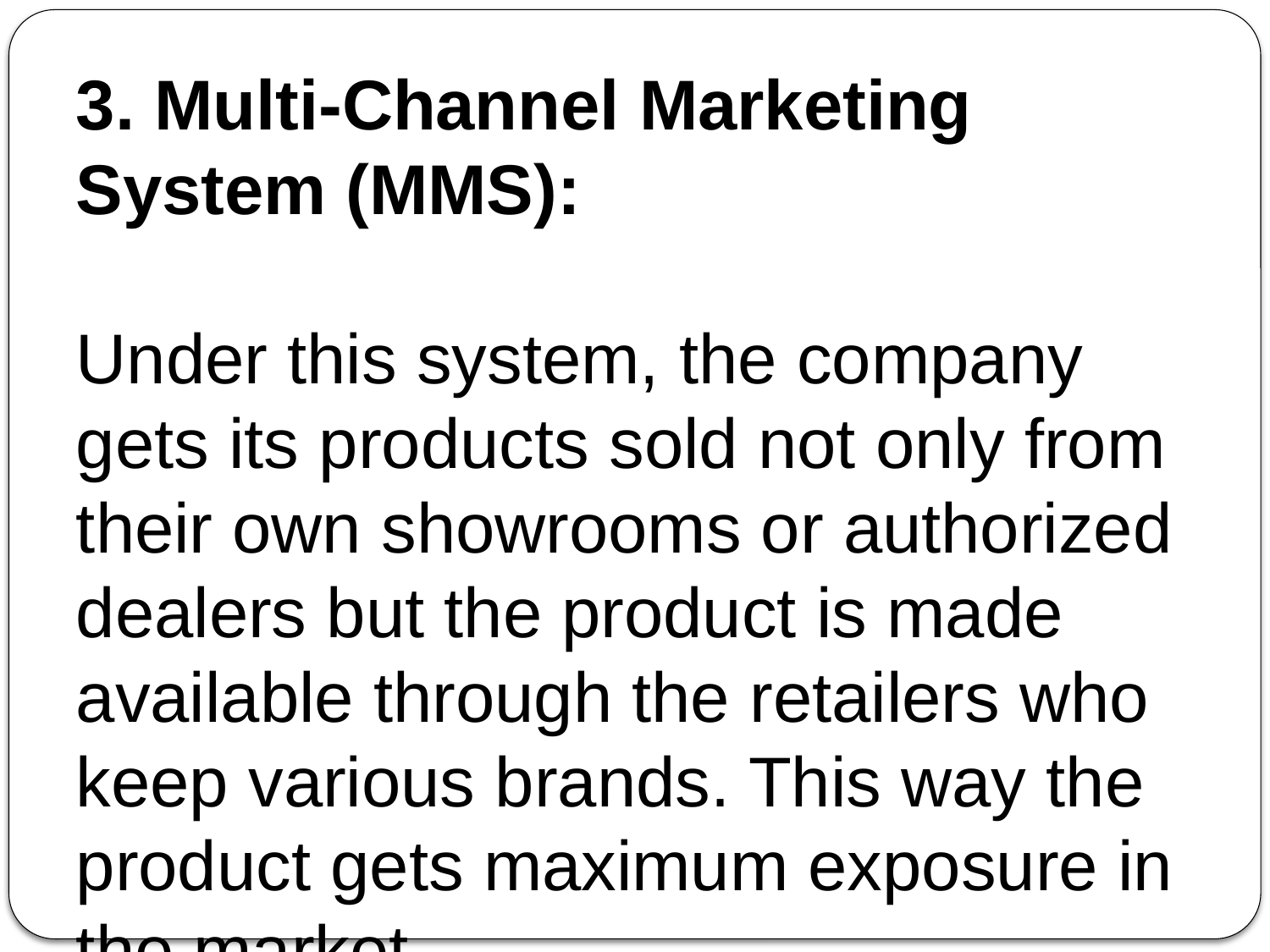

3. Multi-Channel Marketing System (MMS):

Under this system, the company gets its products sold not only from their own showrooms or authorized dealers but the product is made available through the retailers who keep various brands. This way the product gets maximum exposure in the market.